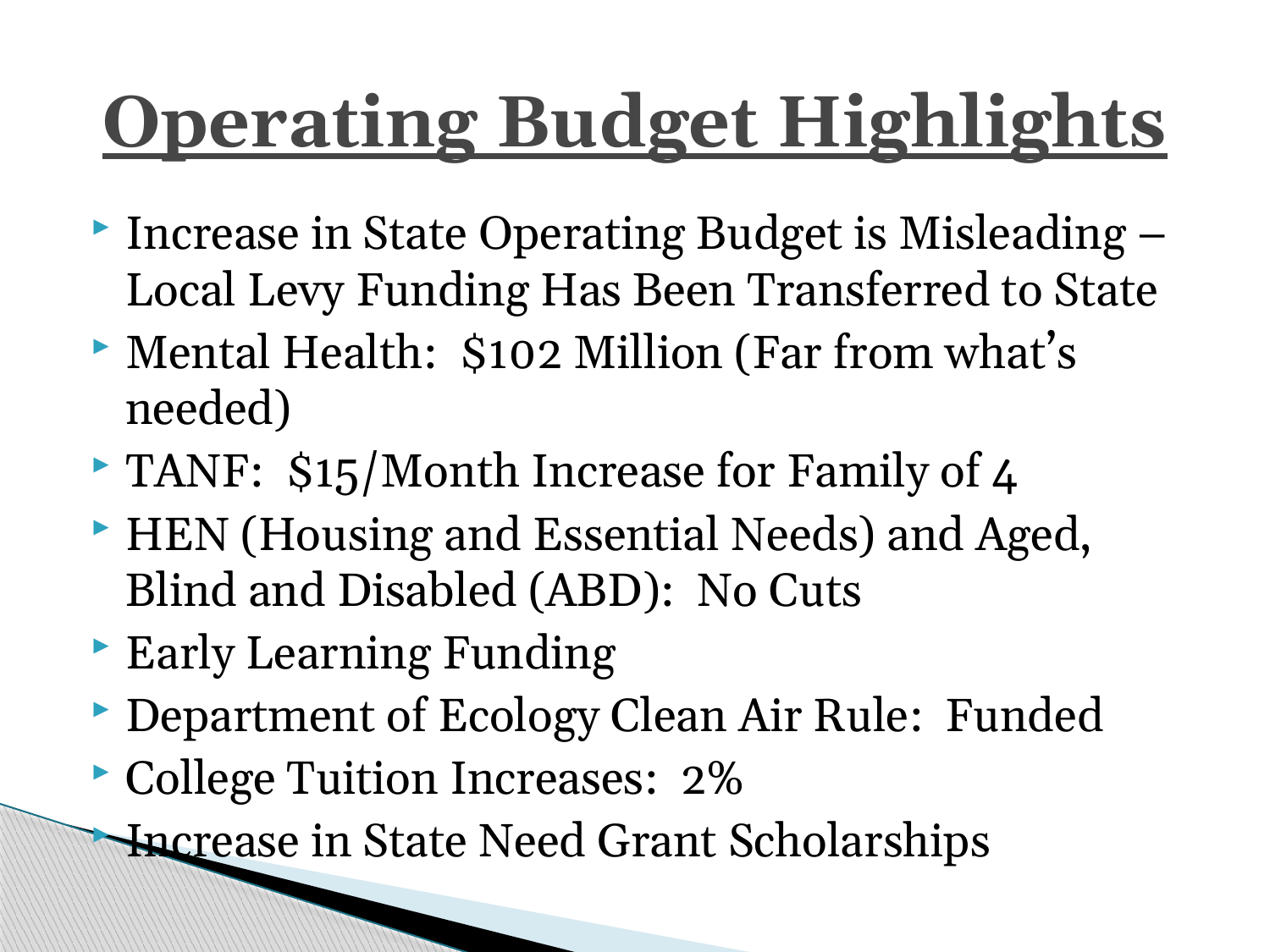

# Operating Budget Highlights
Increase in State Operating Budget is Misleading – Local Levy Funding Has Been Transferred to State
Mental Health:  $102 Million (Far from what’s needed)
TANF:  $15/Month Increase for Family of 4
HEN (Housing and Essential Needs) and Aged, Blind and Disabled (ABD):  No Cuts
Early Learning Funding
Department of Ecology Clean Air Rule:  Funded
College Tuition Increases:  2%
Increase in State Need Grant Scholarships